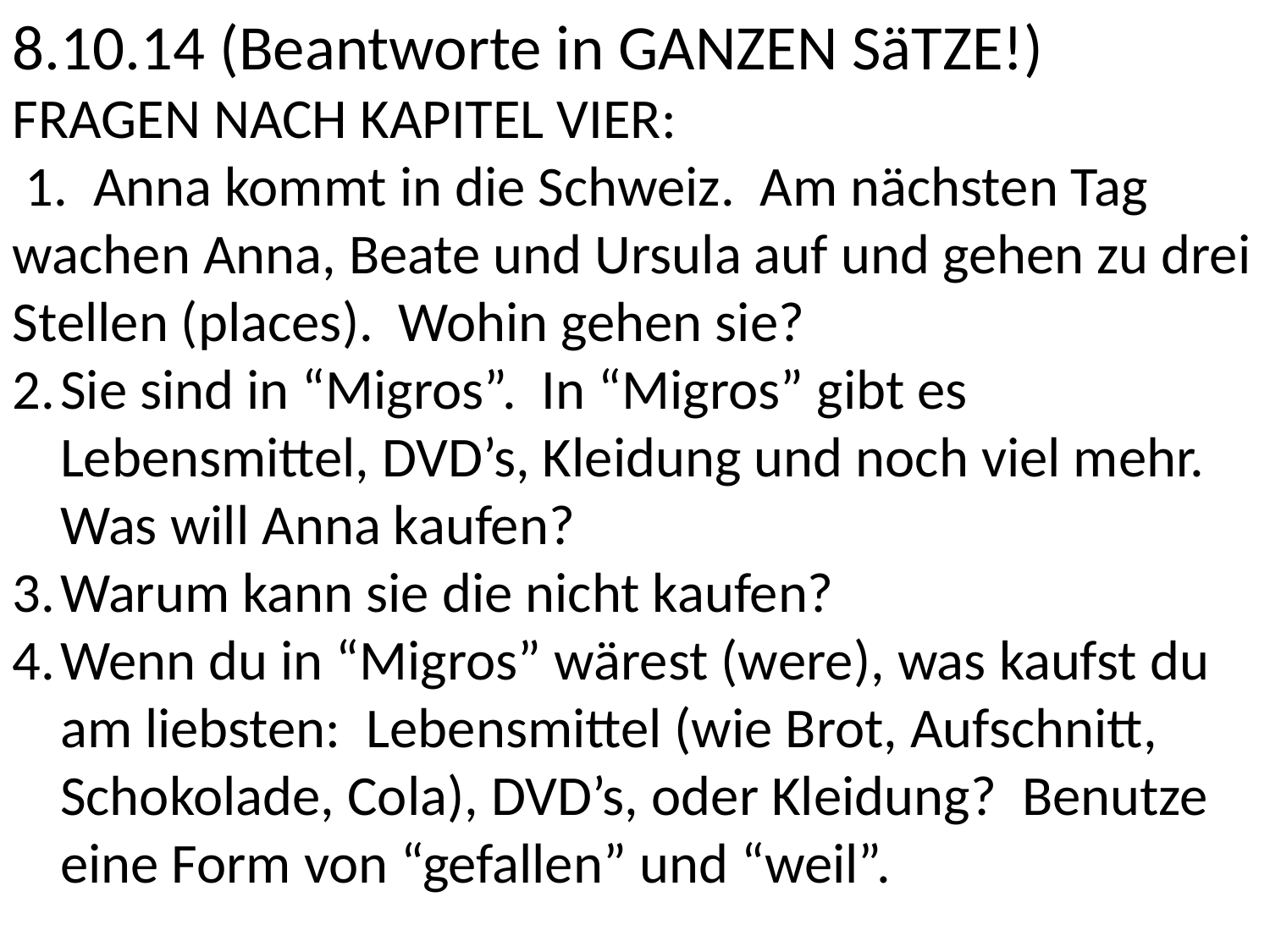

8.10.14 (Beantworte in GANZEN SäTZE!)
FRAGEN NACH KAPITEL VIER:
 1.  Anna kommt in die Schweiz.  Am nächsten Tag wachen Anna, Beate und Ursula auf und gehen zu drei Stellen (places).  Wohin gehen sie?
Sie sind in “Migros”.  In “Migros” gibt es Lebensmittel, DVD’s, Kleidung und noch viel mehr.  Was will Anna kaufen?
Warum kann sie die nicht kaufen?
Wenn du in “Migros” wärest (were), was kaufst du am liebsten:  Lebensmittel (wie Brot, Aufschnitt, Schokolade, Cola), DVD’s, oder Kleidung?  Benutze eine Form von “gefallen” und “weil”.